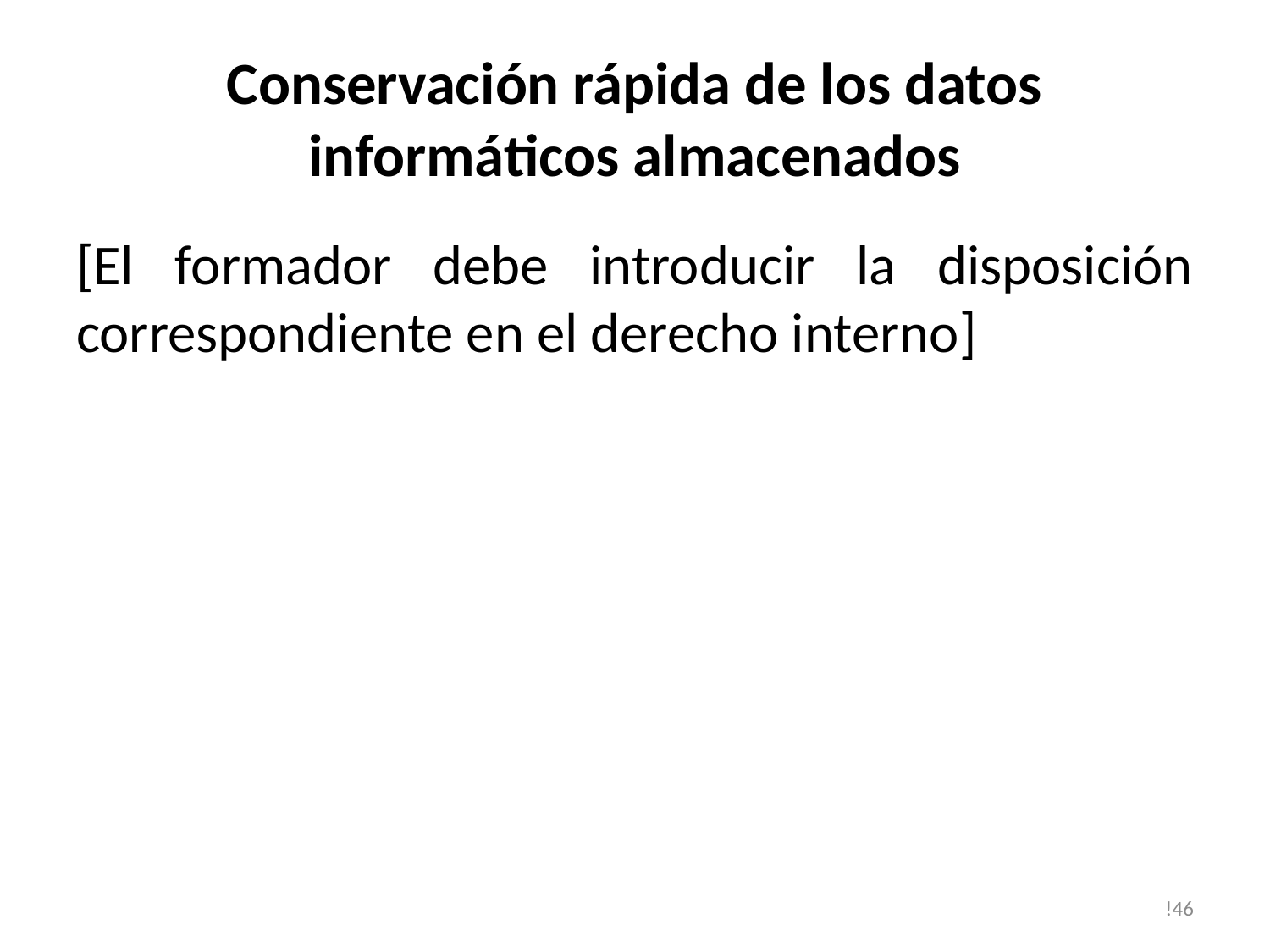

# Conservación rápida de los datos informáticos almacenados
[El formador debe introducir la disposición correspondiente en el derecho interno]
!46